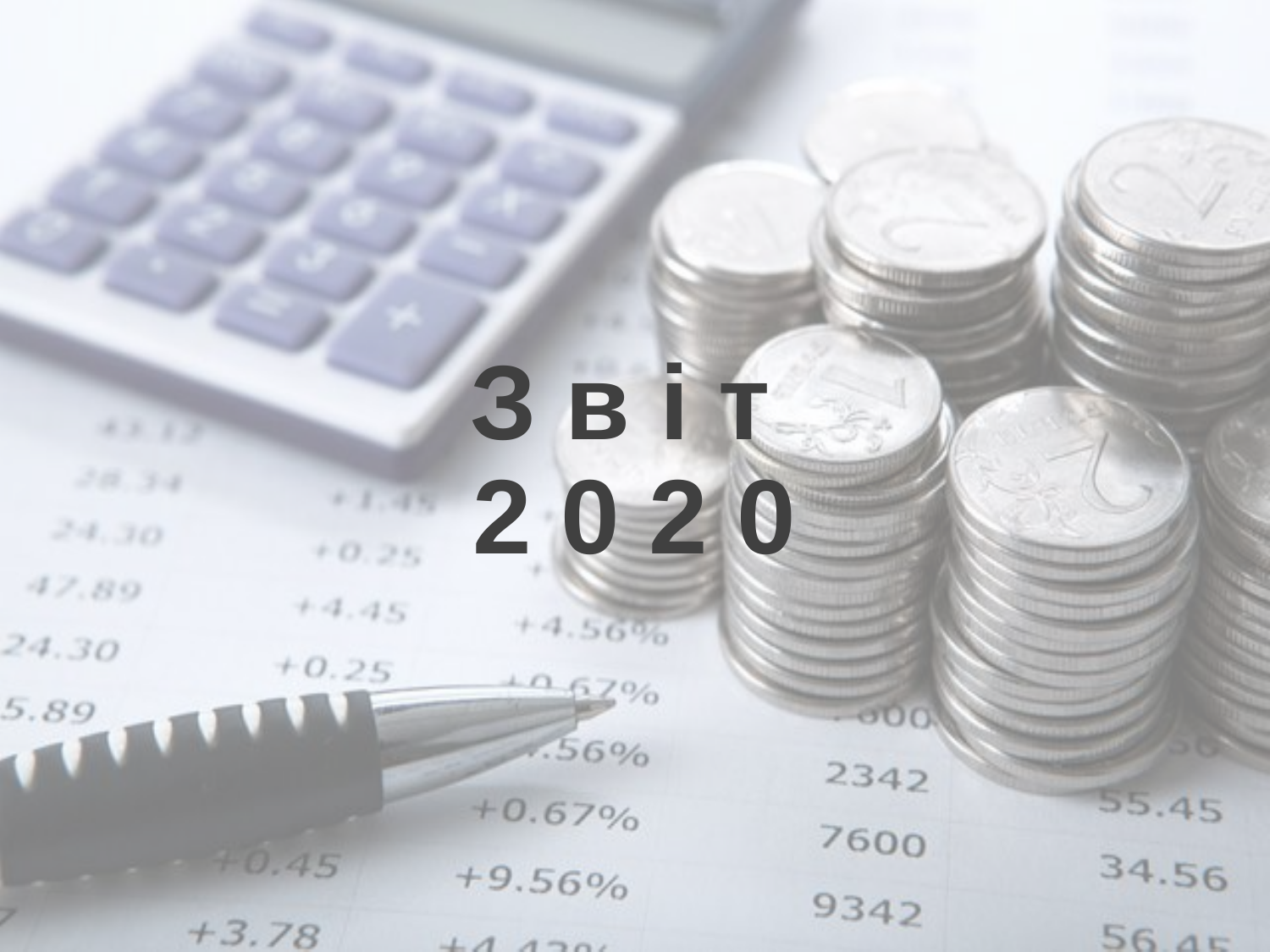

# З в і т 2 0 2 0